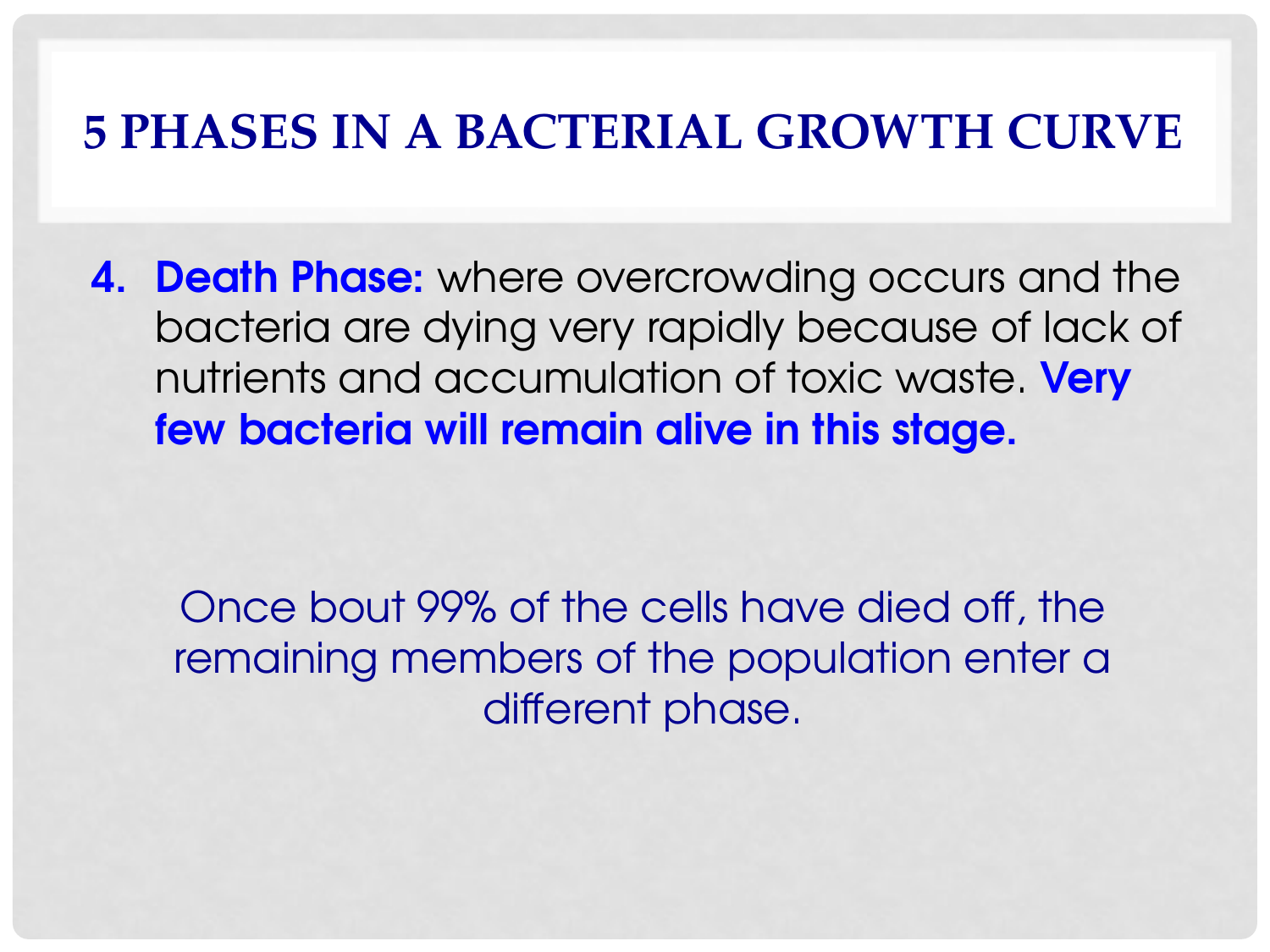

# 5 Phases in a Bacterial Growth Curve
Death Phase: where overcrowding occurs and the bacteria are dying very rapidly because of lack of nutrients and accumulation of toxic waste. Very few bacteria will remain alive in this stage.

Once bout 99% of the cells have died off, the remaining members of the population enter a different phase.